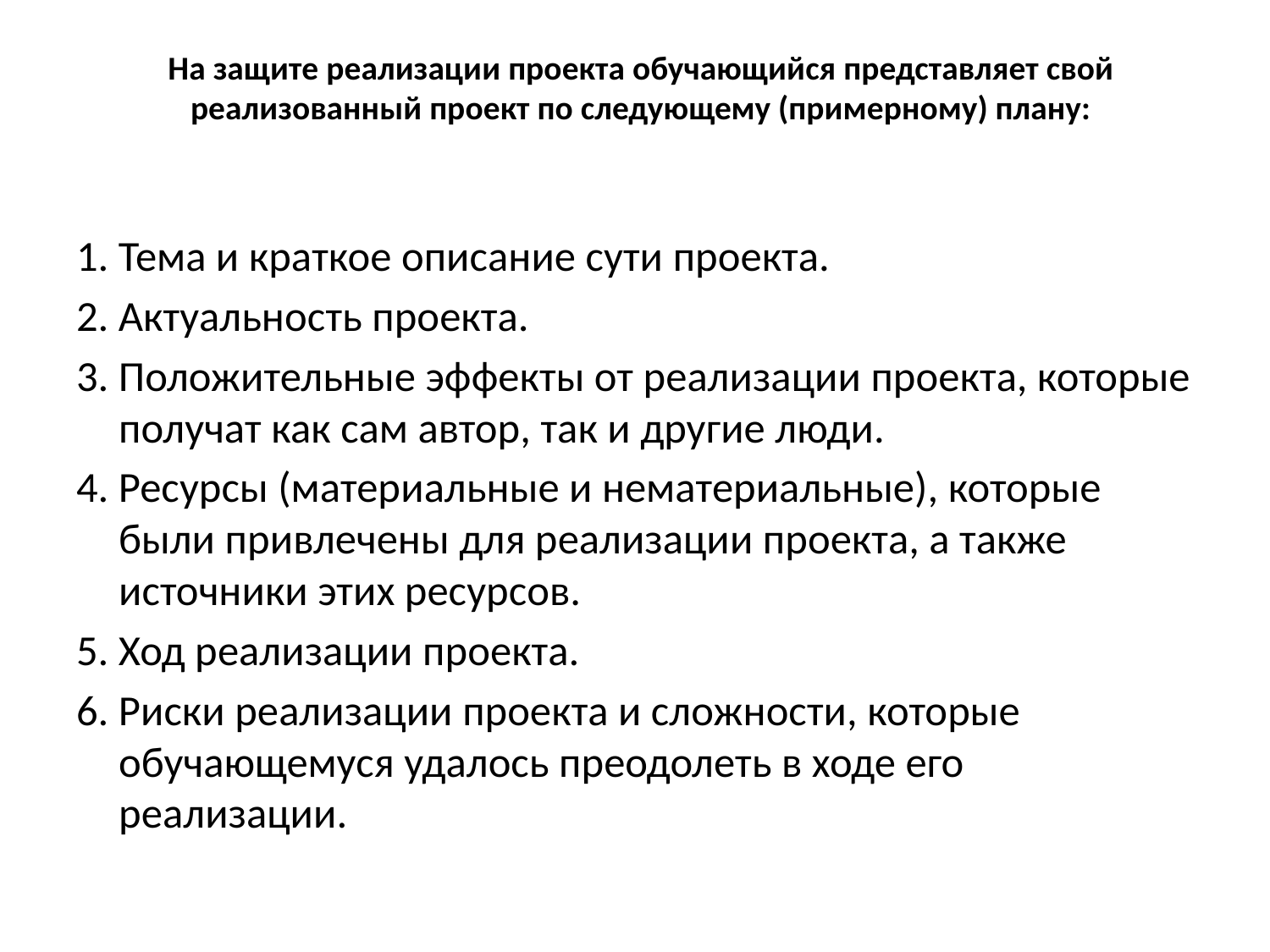

# На защите реализации проекта обучающийся представляет свой реализованный проект по следующему (примерному) плану:
1. Тема и краткое описание сути проекта.
2. Актуальность проекта.
3. Положительные эффекты от реализации проекта, которые получат как сам автор, так и другие люди.
4. Ресурсы (материальные и нематериальные), которые были привлечены для реализации проекта, а также источники этих ресурсов.
5. Ход реализации проекта.
6. Риски реализации проекта и сложности, которые обучающемуся удалось преодолеть в ходе его реализации.